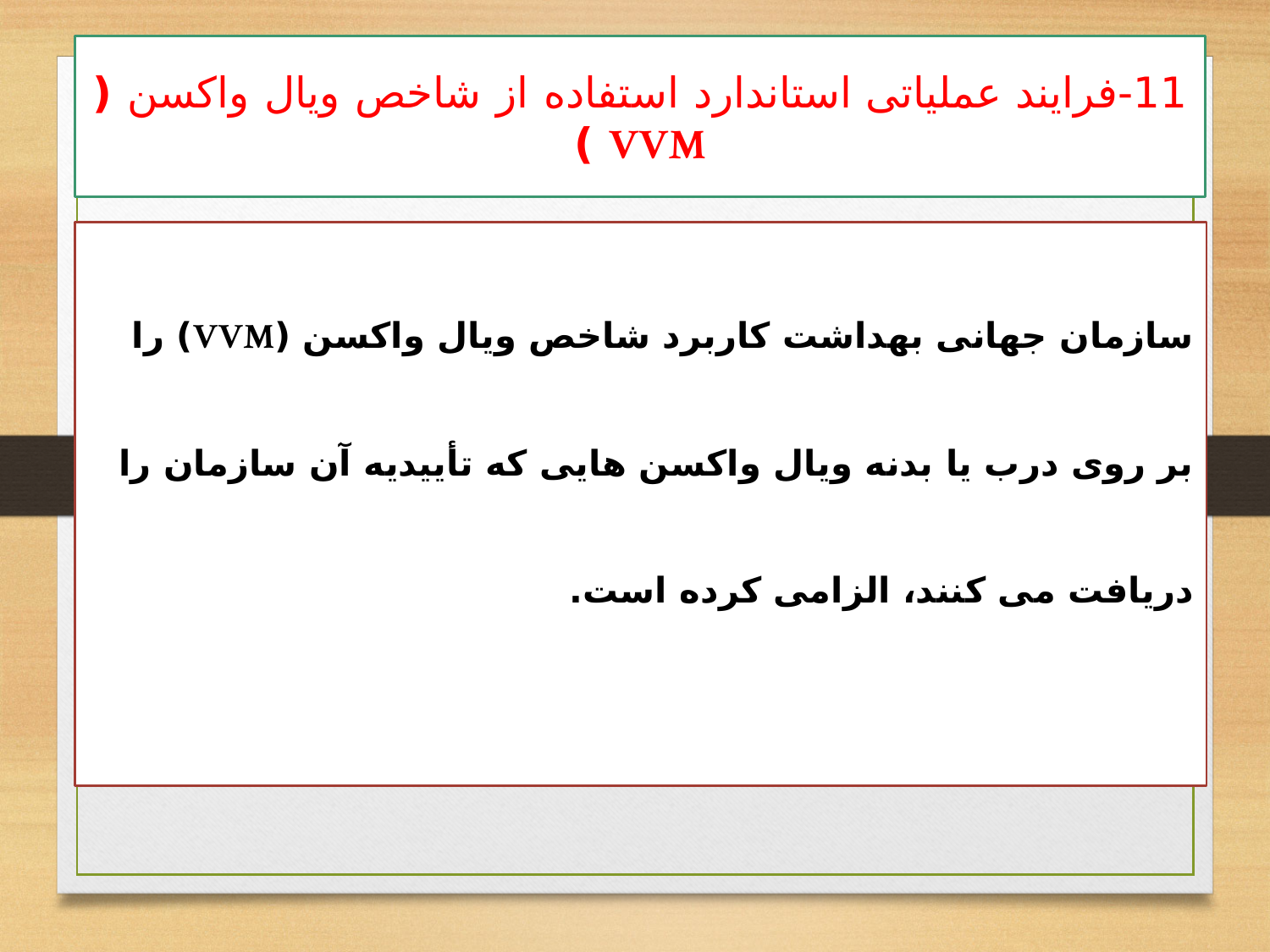

# 11-فرایند عملیاتی استاندارد استفاده از شاخص ويال واكسن ( VVM )
سازمان جهانی بهداشت کاربرد شاخص ویال واکسن (VVM) را بر روی درب یا بدنه ویال واکسن هایی که تأییدیه آن سازمان را دریافت می کنند، الزامی کرده است.